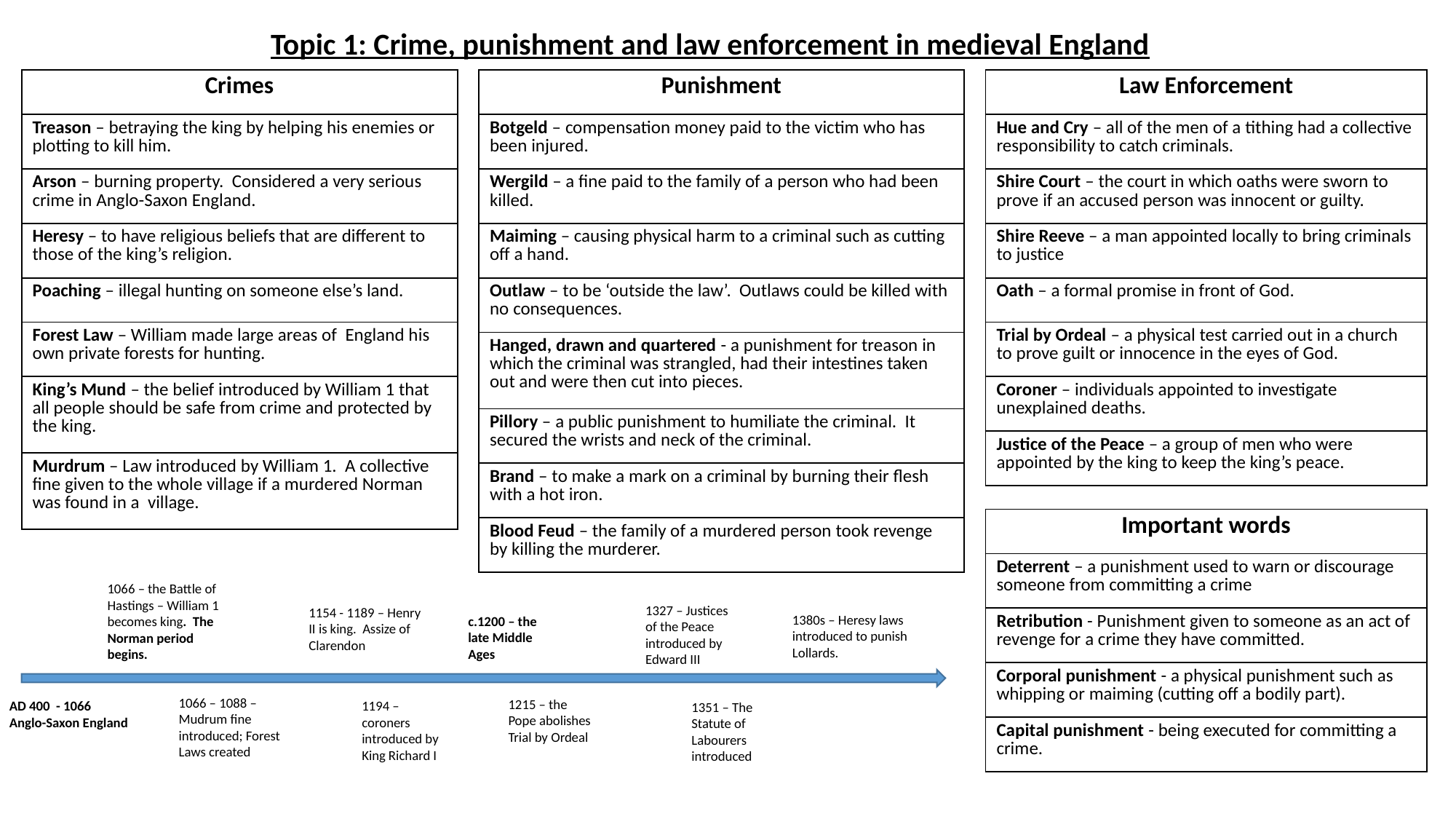

Topic 1: Crime, punishment and law enforcement in medieval England
| Crimes |
| --- |
| Treason – betraying the king by helping his enemies or plotting to kill him. |
| Arson – burning property. Considered a very serious crime in Anglo-Saxon England. |
| Heresy – to have religious beliefs that are different to those of the king’s religion. |
| Poaching – illegal hunting on someone else’s land. |
| Forest Law – William made large areas of England his own private forests for hunting. |
| King’s Mund – the belief introduced by William 1 that all people should be safe from crime and protected by the king. |
| Murdrum – Law introduced by William 1. A collective fine given to the whole village if a murdered Norman was found in a village. |
| Punishment |
| --- |
| Botgeld – compensation money paid to the victim who has been injured. |
| Wergild – a fine paid to the family of a person who had been killed. |
| Maiming – causing physical harm to a criminal such as cutting off a hand. |
| Outlaw – to be ‘outside the law’. Outlaws could be killed with no consequences. |
| Hanged, drawn and quartered - a punishment for treason in which the criminal was strangled, had their intestines taken out and were then cut into pieces. |
| Pillory – a public punishment to humiliate the criminal. It secured the wrists and neck of the criminal. |
| Brand – to make a mark on a criminal by burning their flesh with a hot iron. |
| Blood Feud – the family of a murdered person took revenge by killing the murderer. |
| Law Enforcement |
| --- |
| Hue and Cry – all of the men of a tithing had a collective responsibility to catch criminals. |
| Shire Court – the court in which oaths were sworn to prove if an accused person was innocent or guilty. |
| Shire Reeve – a man appointed locally to bring criminals to justice |
| Oath – a formal promise in front of God. |
| Trial by Ordeal – a physical test carried out in a church to prove guilt or innocence in the eyes of God. |
| Coroner – individuals appointed to investigate unexplained deaths. |
| Justice of the Peace – a group of men who were appointed by the king to keep the king’s peace. |
| Important words |
| --- |
| Deterrent – a punishment used to warn or discourage someone from committing a crime |
| Retribution - Punishment given to someone as an act of revenge for a crime they have committed. |
| Corporal punishment - a physical punishment such as whipping or maiming (cutting off a bodily part). |
| Capital punishment - being executed for committing a crime. |
1066 – the Battle of Hastings – William 1 becomes king.  The Norman period begins.
1327 – Justices of the Peace introduced by Edward III
1154 - 1189 – Henry II is king.  Assize of Clarendon
1380s – Heresy laws introduced to punish Lollards.
c.1200 – the late Middle Ages

1066 – 1088 – Mudrum fine introduced; Forest Laws created
1215 – the Pope abolishes Trial by Ordeal
AD 400  - 1066 Anglo-Saxon England
1194 – coroners introduced by King Richard I
1351 – The Statute of Labourers introduced